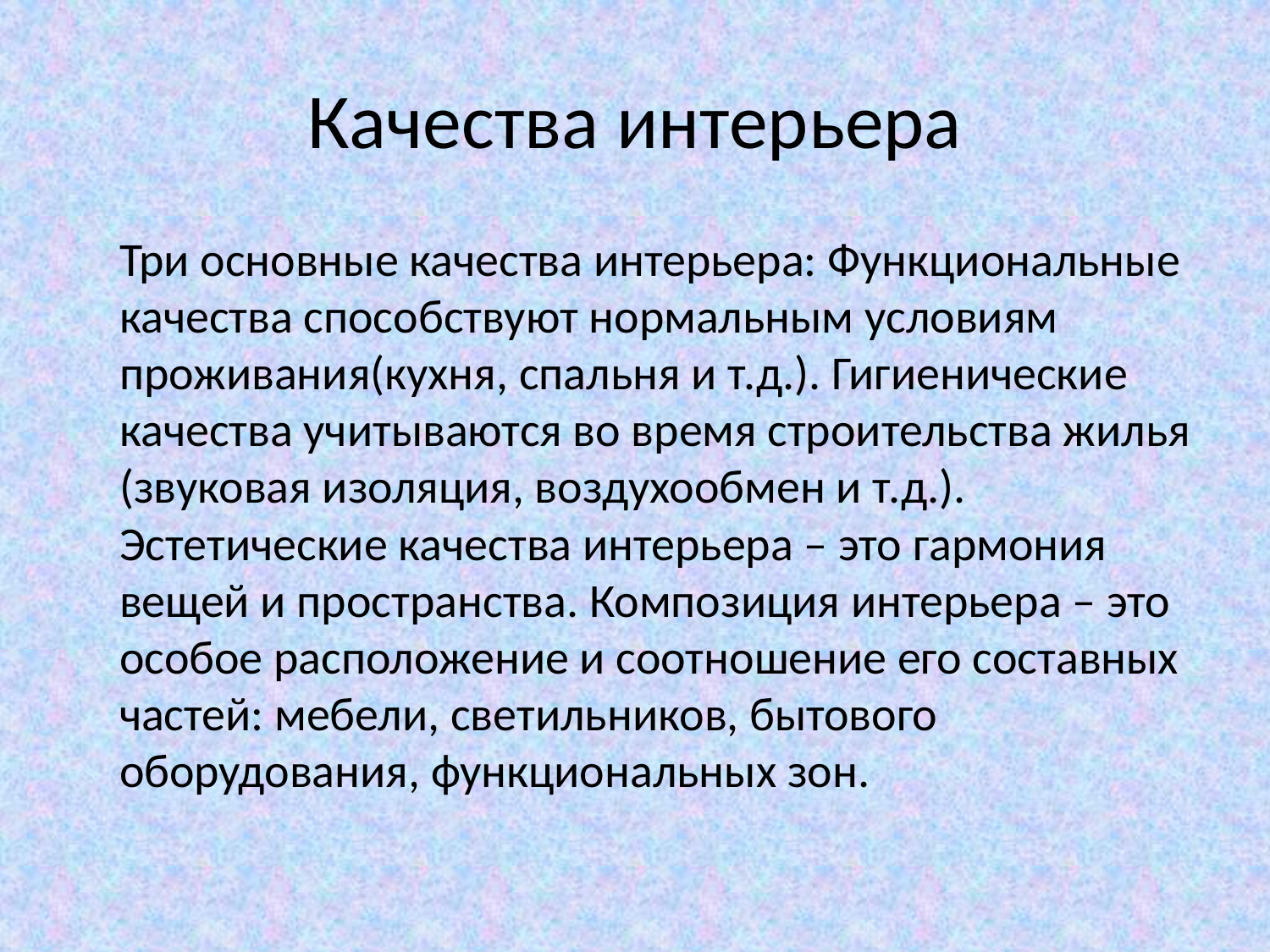

# Качества интерьера
    Три основные качества интерьера: Функциональные качества способствуют нормальным условиям проживания(кухня, спальня и т.д.). Гигиенические качества учитываются во время строительства жилья (звуковая изоляция, воздухообмен и т.д.). Эстетические качества интерьера – это гармония вещей и пространства. Композиция интерьера – это особое расположение и соотношение его составных частей: мебели, светильников, бытового оборудования, функциональных зон.